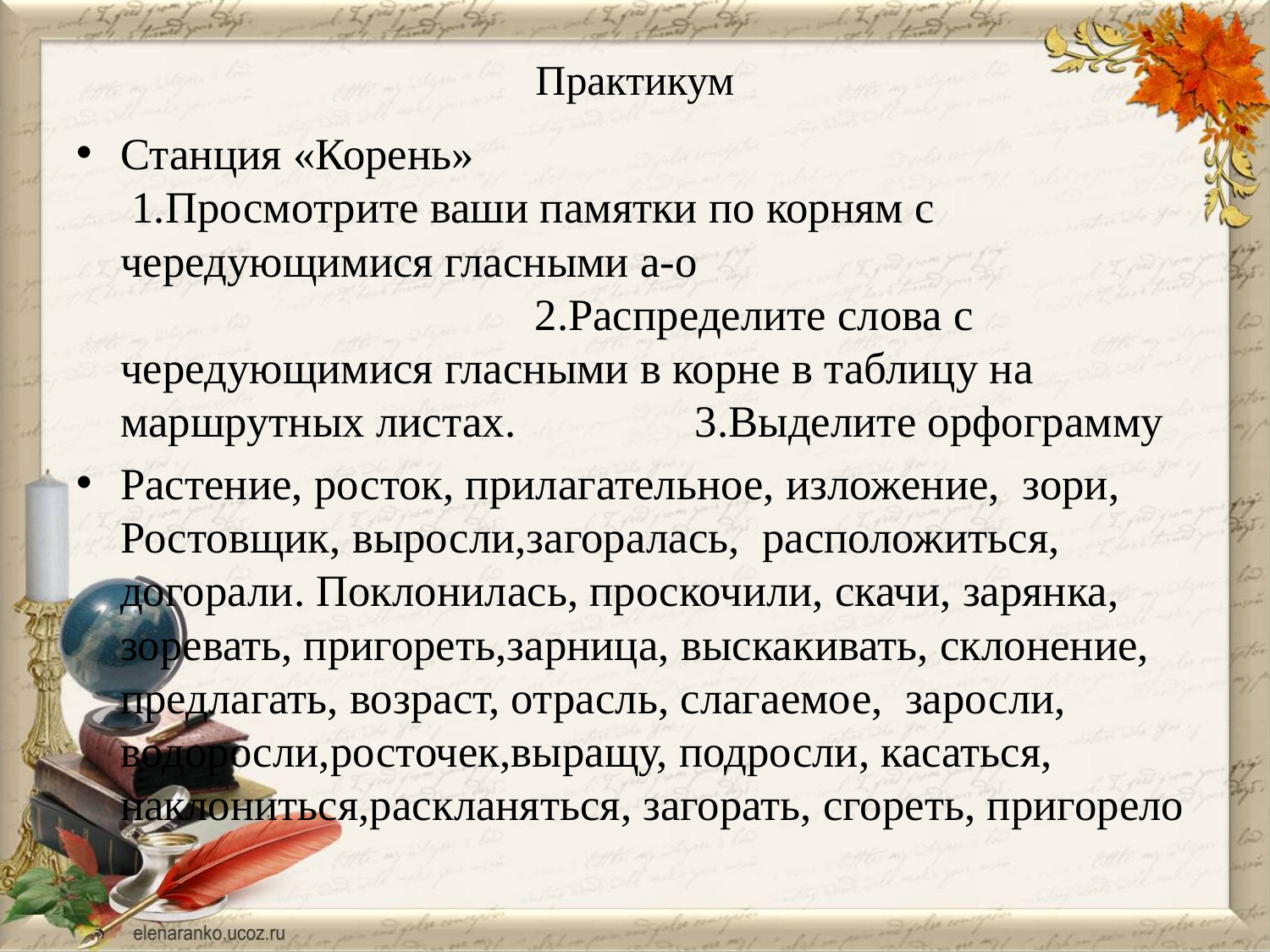

# Практикум
Станция «Корень»                                                                  1.Просмотрите ваши памятки по корням с чередующимися гласными а-о                                                                                  2.Распределите слова с чередующимися гласными в корне в таблицу на маршрутных листах.                3.Выделите орфограмму
Растение, росток, прилагательное, изложение,  зори, Ростовщик, выросли,загоралась,  расположиться, догорали. Поклонилась, проскочили, скачи, зарянка, зоревать, пригореть,зарница, выскакивать, склонение, предлагать, возраст, отрасль, слагаемое,  заросли, водоросли,росточек,выращу, подросли, касаться, наклониться,раскланяться, загорать, сгореть, пригорело